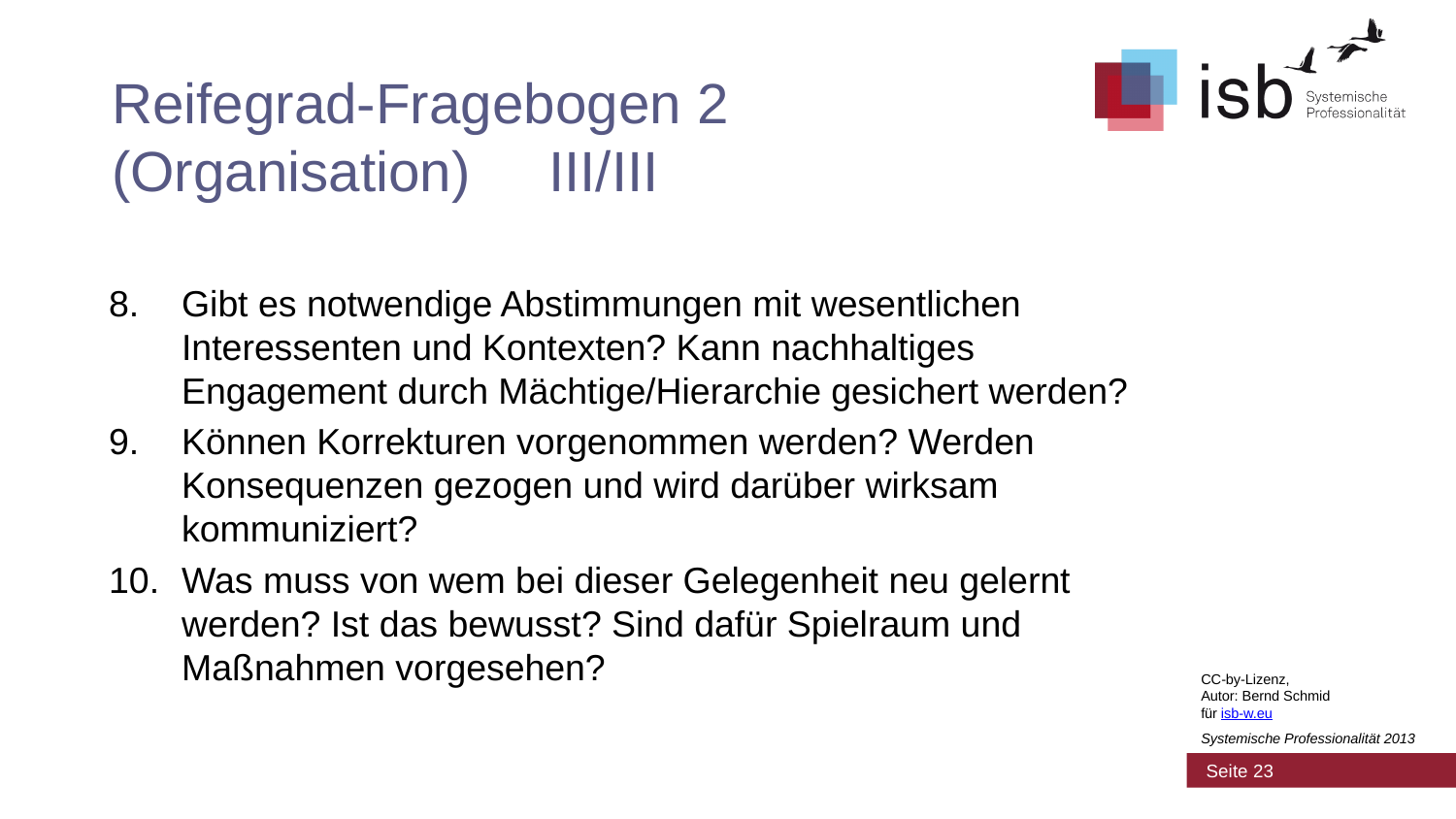

# Reifegrad-Fragebogen 2 (Organisation) 	III/III
Gibt es notwendige Abstimmungen mit wesentlichen Interessenten und Kontexten? Kann nachhaltiges Engagement durch Mächtige/Hierarchie gesichert werden?
Können Korrekturen vorgenommen werden? Werden Konsequenzen gezogen und wird darüber wirksam kommuniziert?
Was muss von wem bei dieser Gelegenheit neu gelernt werden? Ist das bewusst? Sind dafür Spielraum und Maßnahmen vorgesehen?

CC-by-Lizenz,
Autor: Bernd Schmid
für isb-w.eu
Systemische Professionalität 2013
 Seite 23